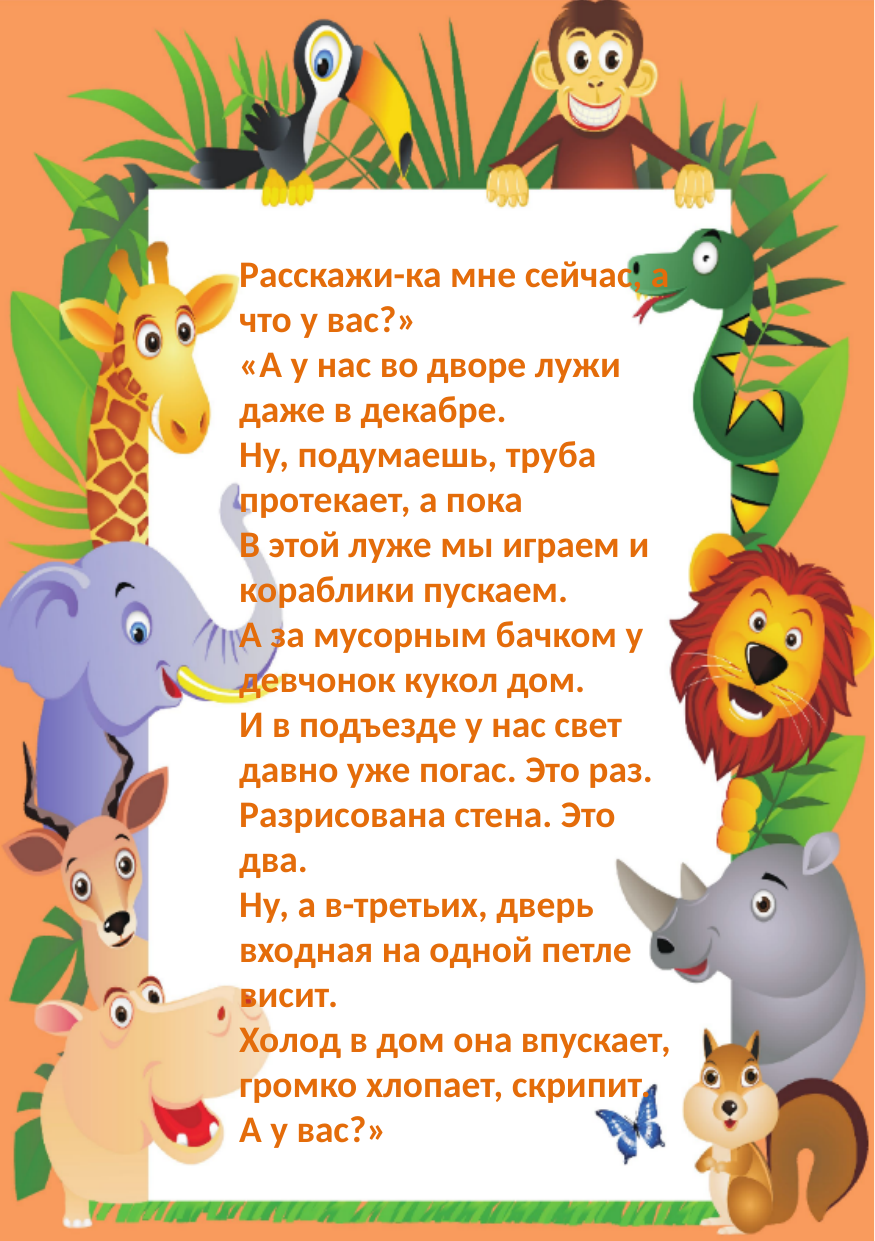

Расскажи-ка мне сейчас, а что у вас?»
«А у нас во дворе лужи даже в декабре.
Ну, подумаешь, труба протекает, а пока
В этой луже мы играем и кораблики пускаем.
А за мусорным бачком у девчонок кукол дом.
И в подъезде у нас свет давно уже погас. Это раз.
Разрисована стена. Это два.
Ну, а в-третьих, дверь входная на одной петле висит.
Холод в дом она впускает, громко хлопает, скрипит. А у вас?»